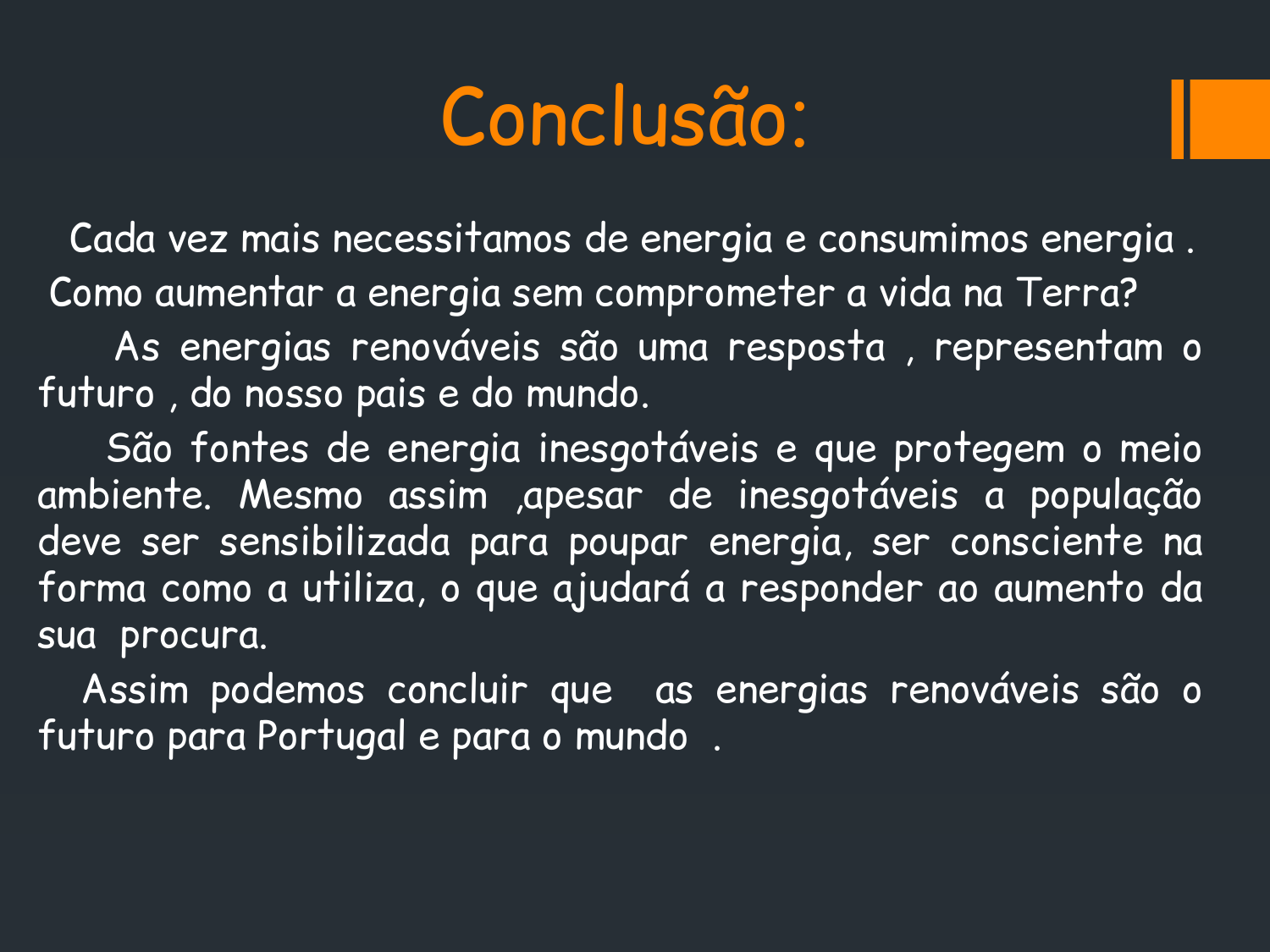

# Conclusão:
   Cada vez mais necessitamos de energia e consumimos energia .
 Como aumentar a energia sem comprometer a vida na Terra?
    As energias renováveis são uma resposta , representam o futuro , do nosso pais e do mundo.
    São fontes de energia inesgotáveis e que protegem o meio ambiente. Mesmo assim ,apesar de inesgotáveis a população deve ser sensibilizada para poupar energia, ser consciente na forma como a utiliza, o que ajudará a responder ao aumento da sua  procura.
  Assim podemos concluir que  as energias renováveis são o futuro para Portugal e para o mundo  .